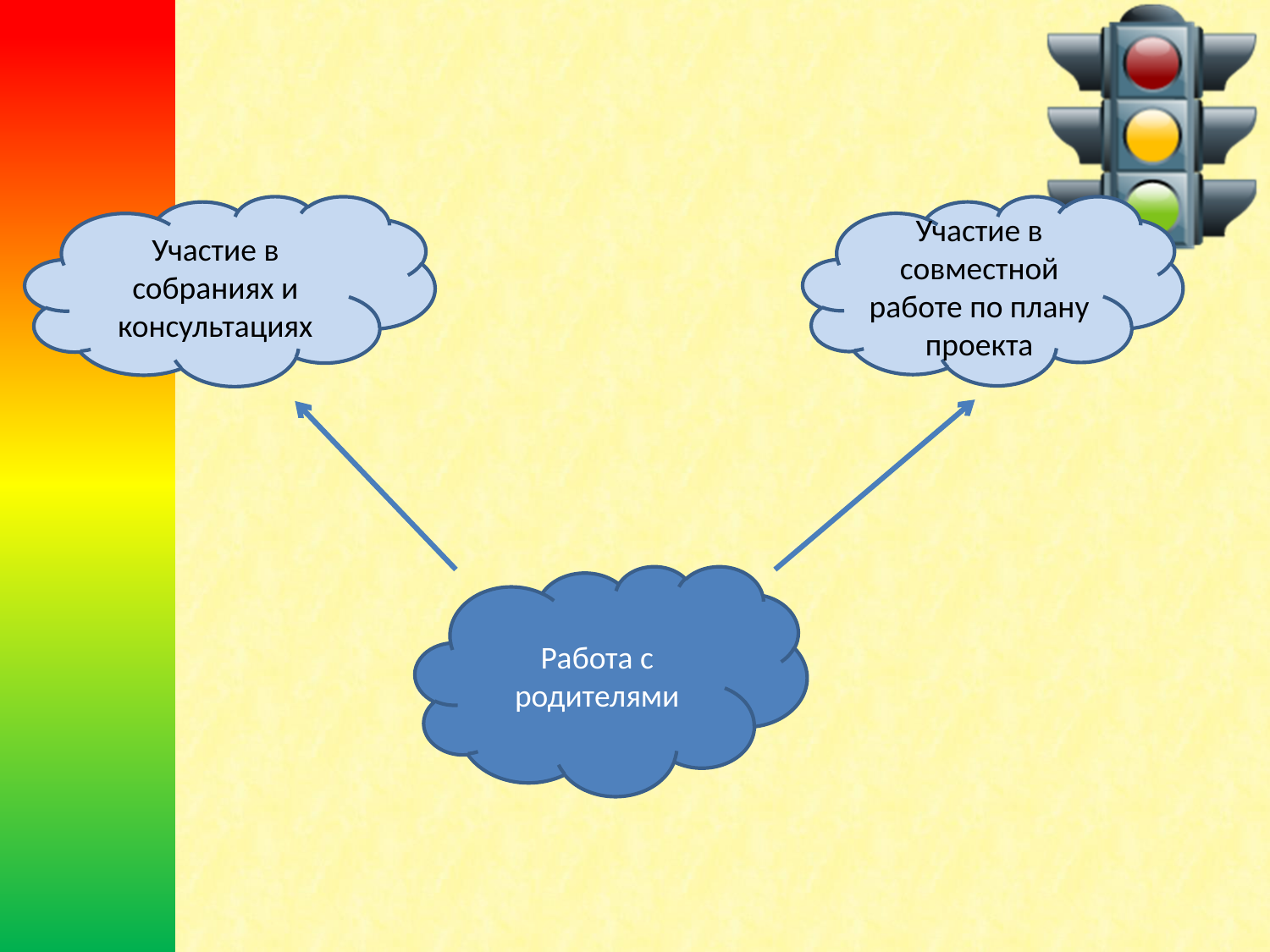

#
Участие в собраниях и консультациях
Участие в совместной работе по плану проекта

Работа с родителями